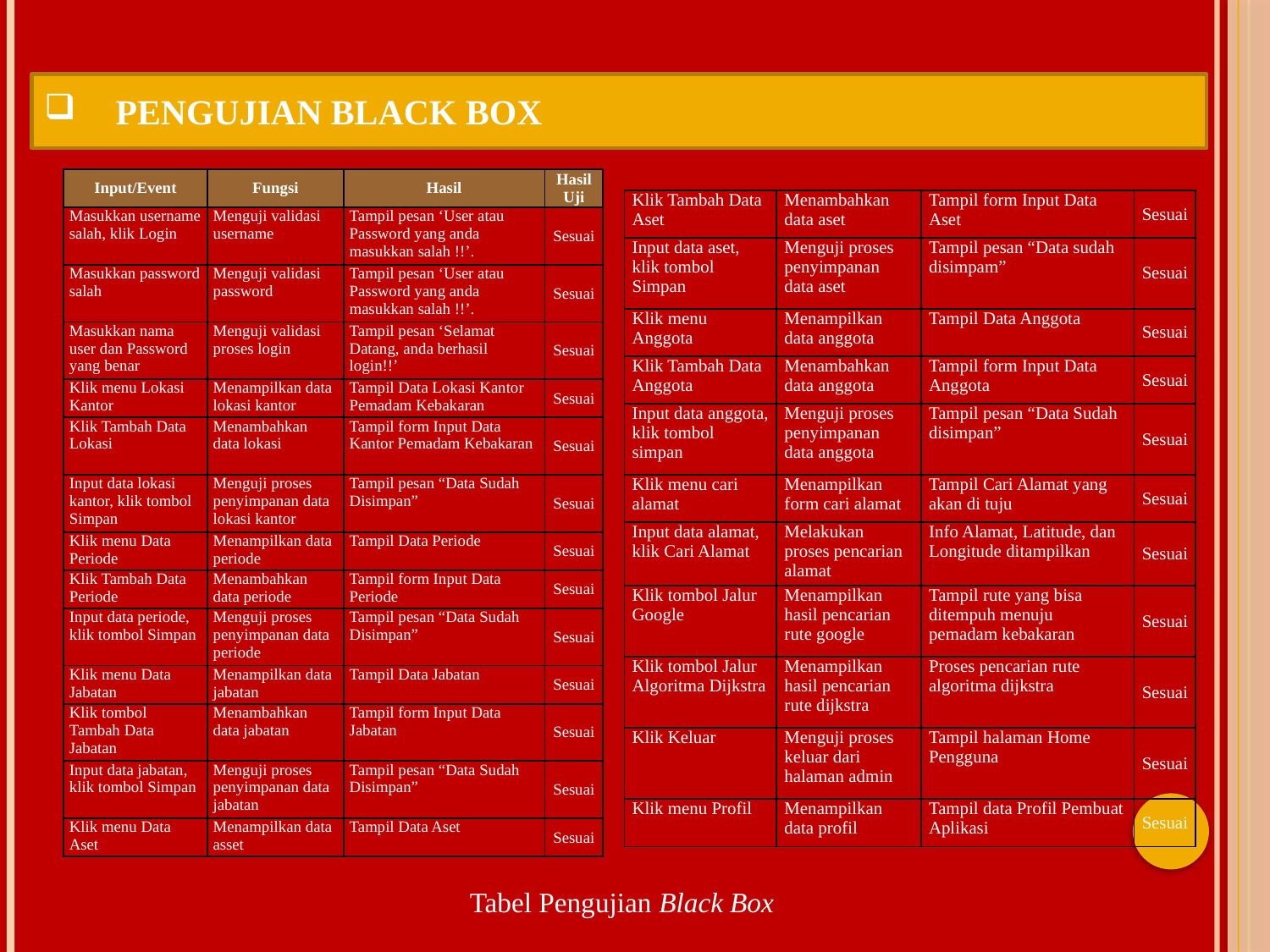

PENGUJIAN BLACK BOX

| Input/Event | Fungsi | Hasil | Hasil Uji |
| --- | --- | --- | --- |
| Masukkan username salah, klik Login | Menguji validasi username | Tampil pesan ‘User atau Password yang anda masukkan salah !!’. | Sesuai |
| Masukkan password salah | Menguji validasi password | Tampil pesan ‘User atau Password yang anda masukkan salah !!’. | Sesuai |
| Masukkan nama user dan Password yang benar | Menguji validasi proses login | Tampil pesan ‘Selamat Datang, anda berhasil login!!’ | Sesuai |
| Klik menu Lokasi Kantor | Menampilkan data lokasi kantor | Tampil Data Lokasi Kantor Pemadam Kebakaran | Sesuai |
| Klik Tambah Data Lokasi | Menambahkan data lokasi | Tampil form Input Data Kantor Pemadam Kebakaran | Sesuai |
| Input data lokasi kantor, klik tombol Simpan | Menguji proses penyimpanan data lokasi kantor | Tampil pesan “Data Sudah Disimpan” | Sesuai |
| Klik menu Data Periode | Menampilkan data periode | Tampil Data Periode | Sesuai |
| Klik Tambah Data Periode | Menambahkan data periode | Tampil form Input Data Periode | Sesuai |
| Input data periode, klik tombol Simpan | Menguji proses penyimpanan data periode | Tampil pesan “Data Sudah Disimpan” | Sesuai |
| Klik menu Data Jabatan | Menampilkan data jabatan | Tampil Data Jabatan | Sesuai |
| Klik tombol Tambah Data Jabatan | Menambahkan data jabatan | Tampil form Input Data Jabatan | Sesuai |
| Input data jabatan, klik tombol Simpan | Menguji proses penyimpanan data jabatan | Tampil pesan “Data Sudah Disimpan” | Sesuai |
| Klik menu Data Aset | Menampilkan data asset | Tampil Data Aset | Sesuai |

| Klik Tambah Data Aset | Menambahkan data aset | Tampil form Input Data Aset | Sesuai |
| --- | --- | --- | --- |
| Input data aset, klik tombol Simpan | Menguji proses penyimpanan data aset | Tampil pesan “Data sudah disimpam” | Sesuai |
| Klik menu Anggota | Menampilkan data anggota | Tampil Data Anggota | Sesuai |
| Klik Tambah Data Anggota | Menambahkan data anggota | Tampil form Input Data Anggota | Sesuai |
| Input data anggota, klik tombol simpan | Menguji proses penyimpanan data anggota | Tampil pesan “Data Sudah disimpan” | Sesuai |
| Klik menu cari alamat | Menampilkan form cari alamat | Tampil Cari Alamat yang akan di tuju | Sesuai |
| Input data alamat, klik Cari Alamat | Melakukan proses pencarian alamat | Info Alamat, Latitude, dan Longitude ditampilkan | Sesuai |
| Klik tombol Jalur Google | Menampilkan hasil pencarian rute google | Tampil rute yang bisa ditempuh menuju pemadam kebakaran | Sesuai |
| Klik tombol Jalur Algoritma Dijkstra | Menampilkan hasil pencarian rute dijkstra | Proses pencarian rute algoritma dijkstra | Sesuai |
| Klik Keluar | Menguji proses keluar dari halaman admin | Tampil halaman Home Pengguna | Sesuai |
| Klik menu Profil | Menampilkan data profil | Tampil data Profil Pembuat Aplikasi | Sesuai |
Tabel Pengujian Black Box